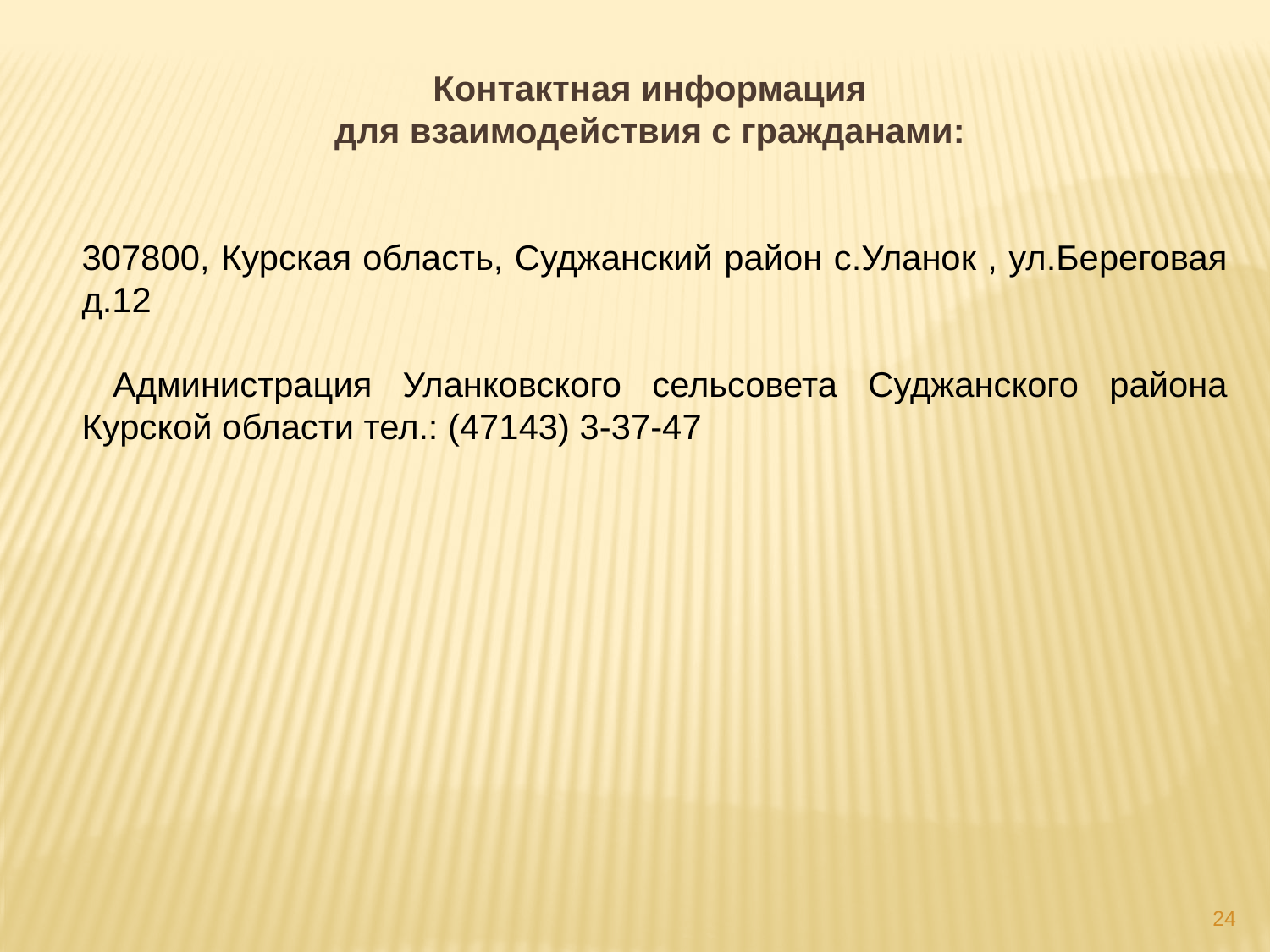

Контактная информация
для взаимодействия с гражданами:

307800, Курская область, Суджанский район с.Уланок , ул.Береговая д.12

 Администрация Уланковского сельсовета Суджанского района Курской области тел.: (47143) 3-37-47

24